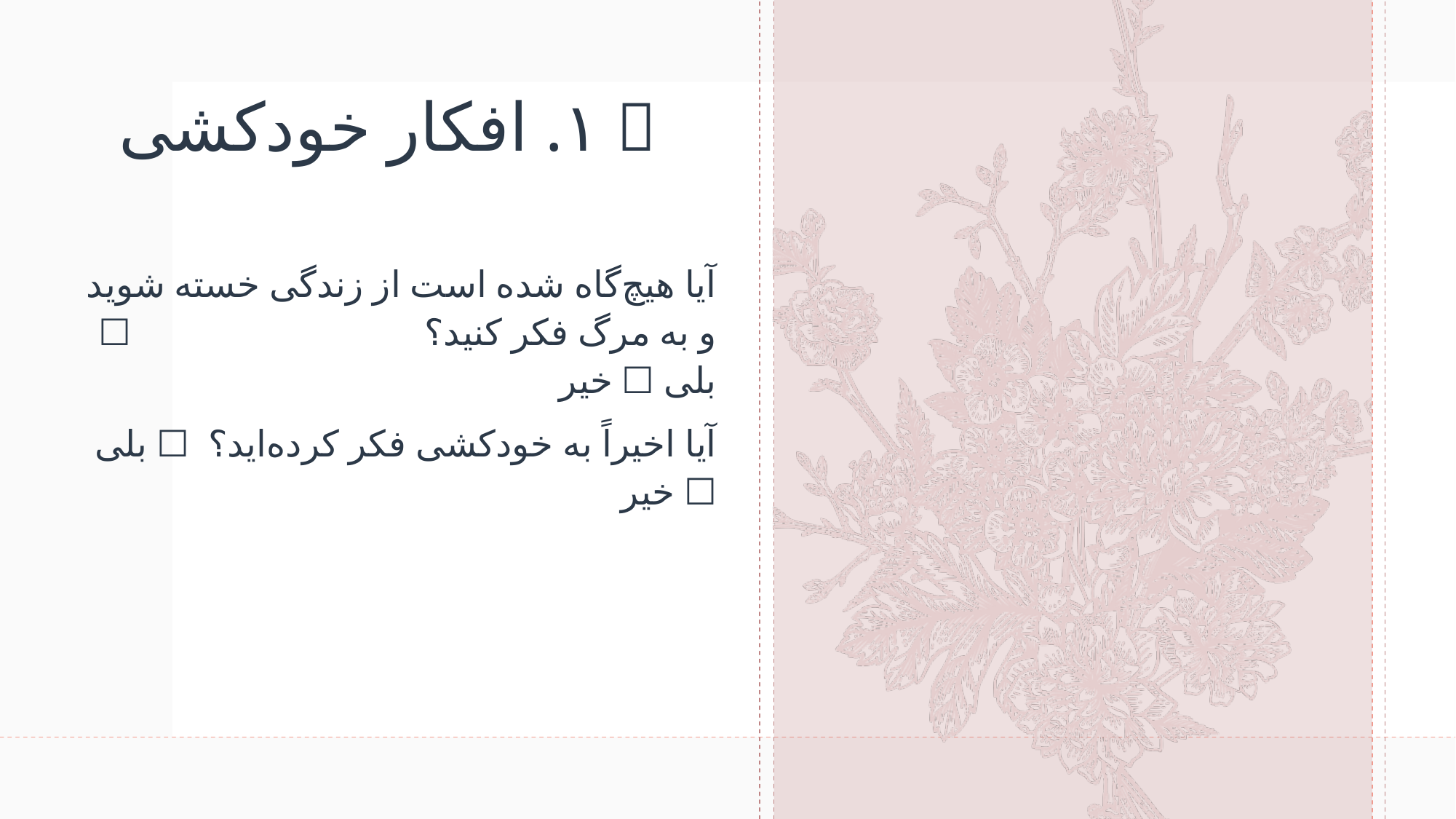

# 💔 ۱. افکار خودکشی
آیا هیچ‌گاه شده است از زندگی خسته شوید و به مرگ فکر کنید؟                               ☐ بلی ☐ خیر
آیا اخیراً به خودکشی فکر کرده‌اید؟  ☐ بلی ☐ خیر